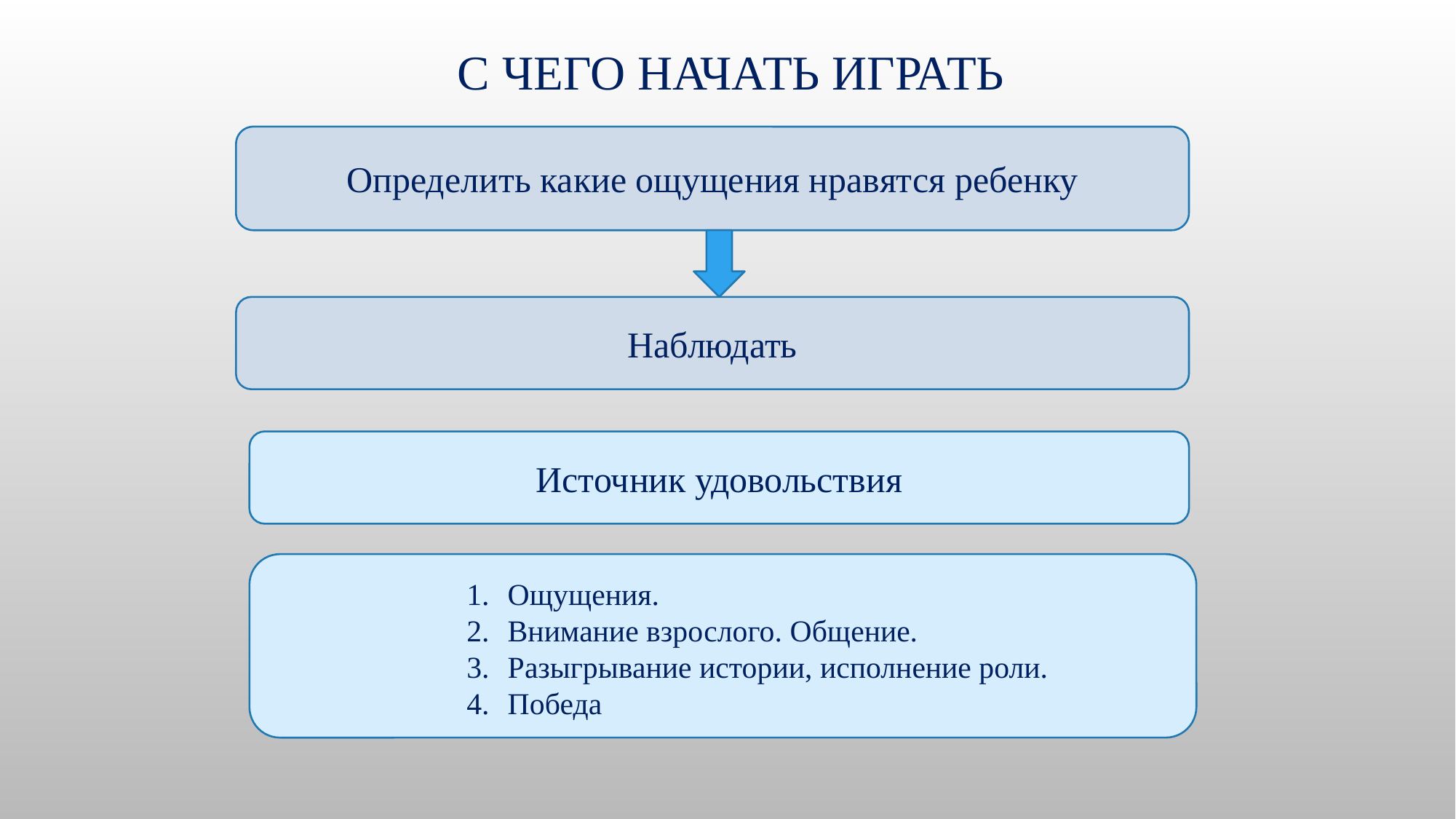

# С чего начать играть
Определить какие ощущения нравятся ребенку

Наблюдать
Источник удовольствия

Ощущения.
Внимание взрослого. Общение.
Разыгрывание истории, исполнение роли.
Победа